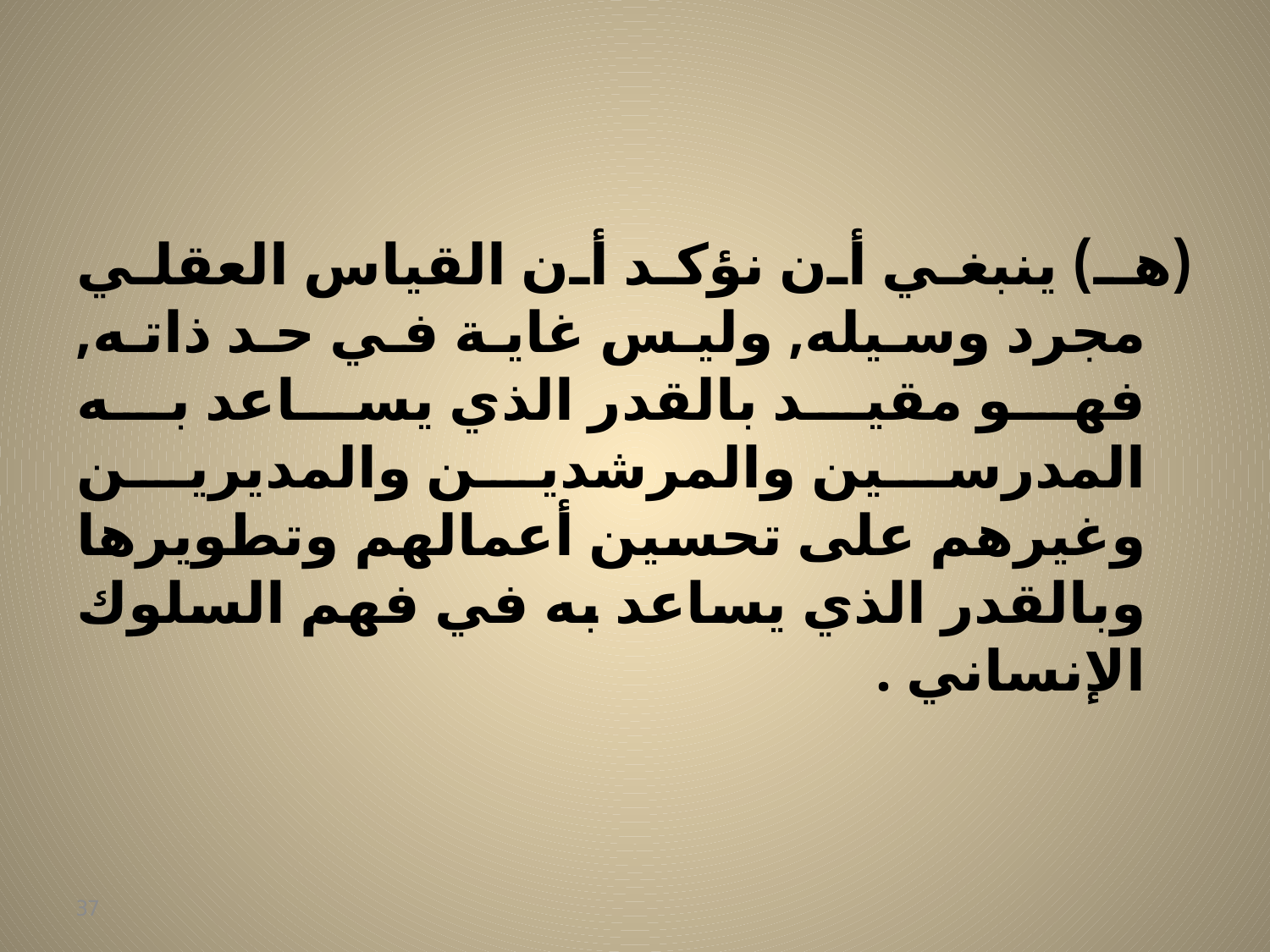

#
(هـ) ينبغي أن نؤكد أن القياس العقلي مجرد وسيله, وليس غاية في حد ذاته, فهو مقيد بالقدر الذي يساعد به المدرسين والمرشدين والمديرين وغيرهم على تحسين أعمالهم وتطويرها وبالقدر الذي يساعد به في فهم السلوك الإنساني .

37